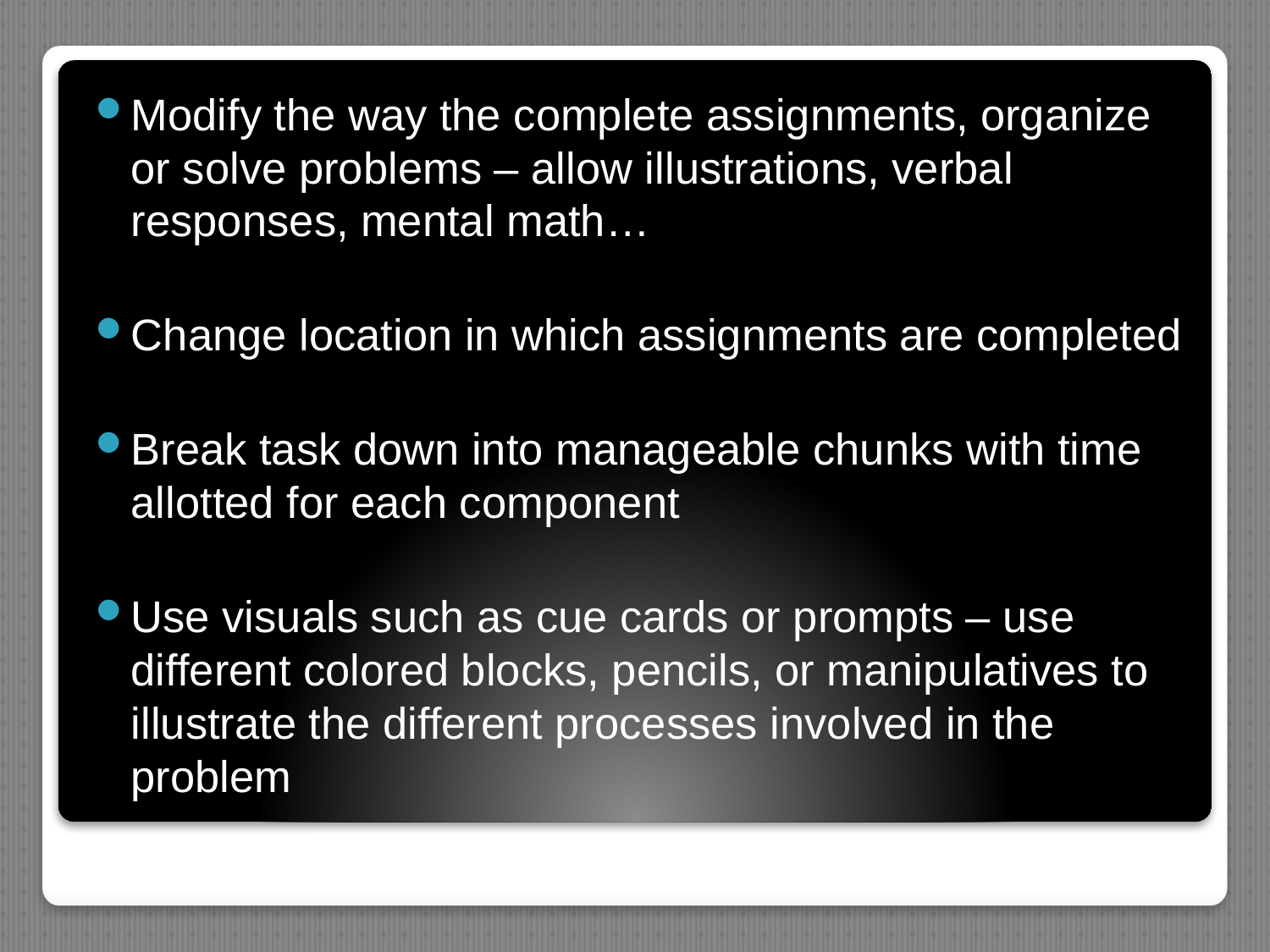

Modify the way the complete assignments, organize or solve problems – allow illustrations, verbal responses, mental math…

Change location in which assignments are completed

Break task down into manageable chunks with time allotted for each component

Use visuals such as cue cards or prompts – use different colored blocks, pencils, or manipulatives to illustrate the different processes involved in the problem